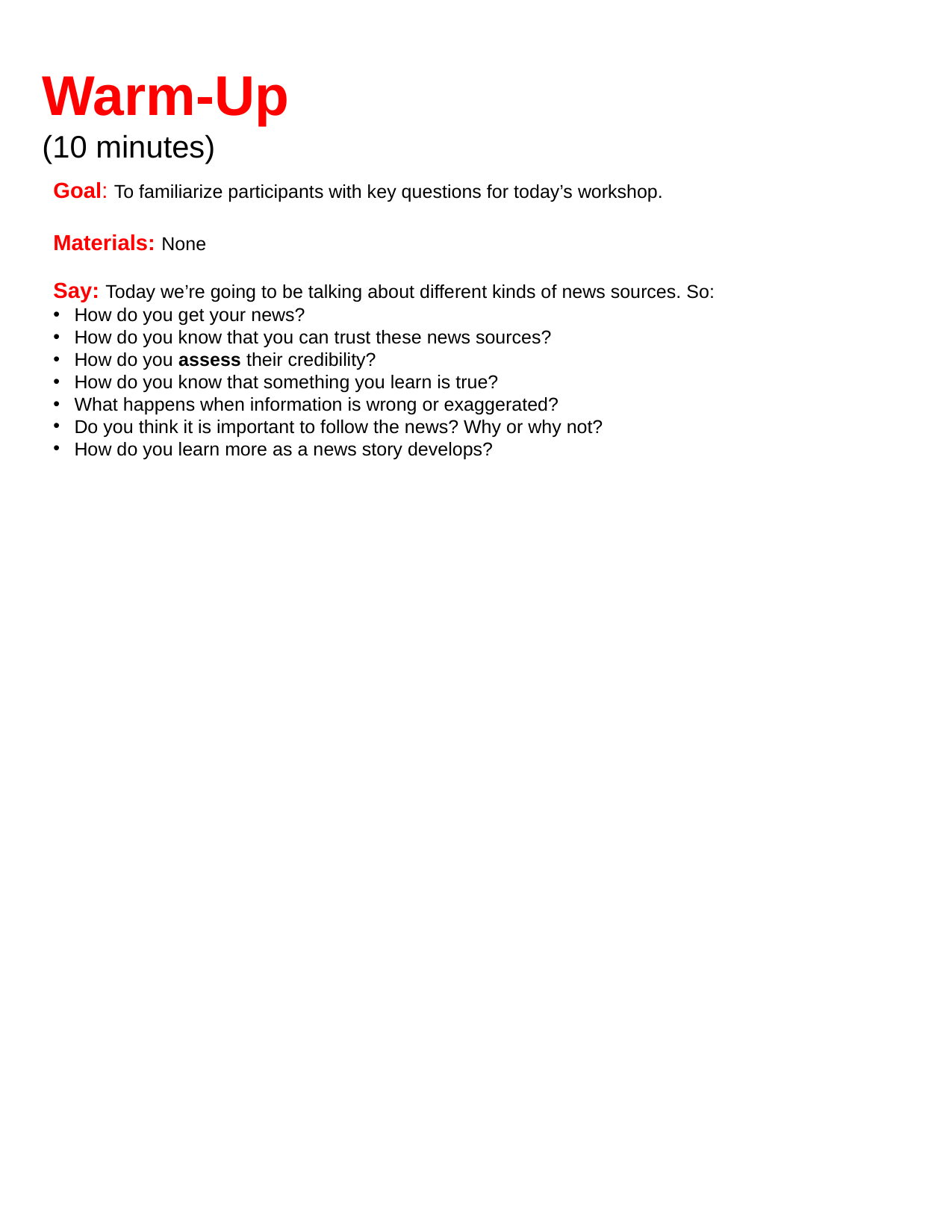

Warm-Up
(10 minutes)
Goal: To familiarize participants with key questions for today’s workshop.

Materials: None

Say: Today we’re going to be talking about different kinds of news sources. So:
How do you get your news?
How do you know that you can trust these news sources?
How do you assess their credibility?
How do you know that something you learn is true?
What happens when information is wrong or exaggerated?
Do you think it is important to follow the news? Why or why not?
How do you learn more as a news story develops?